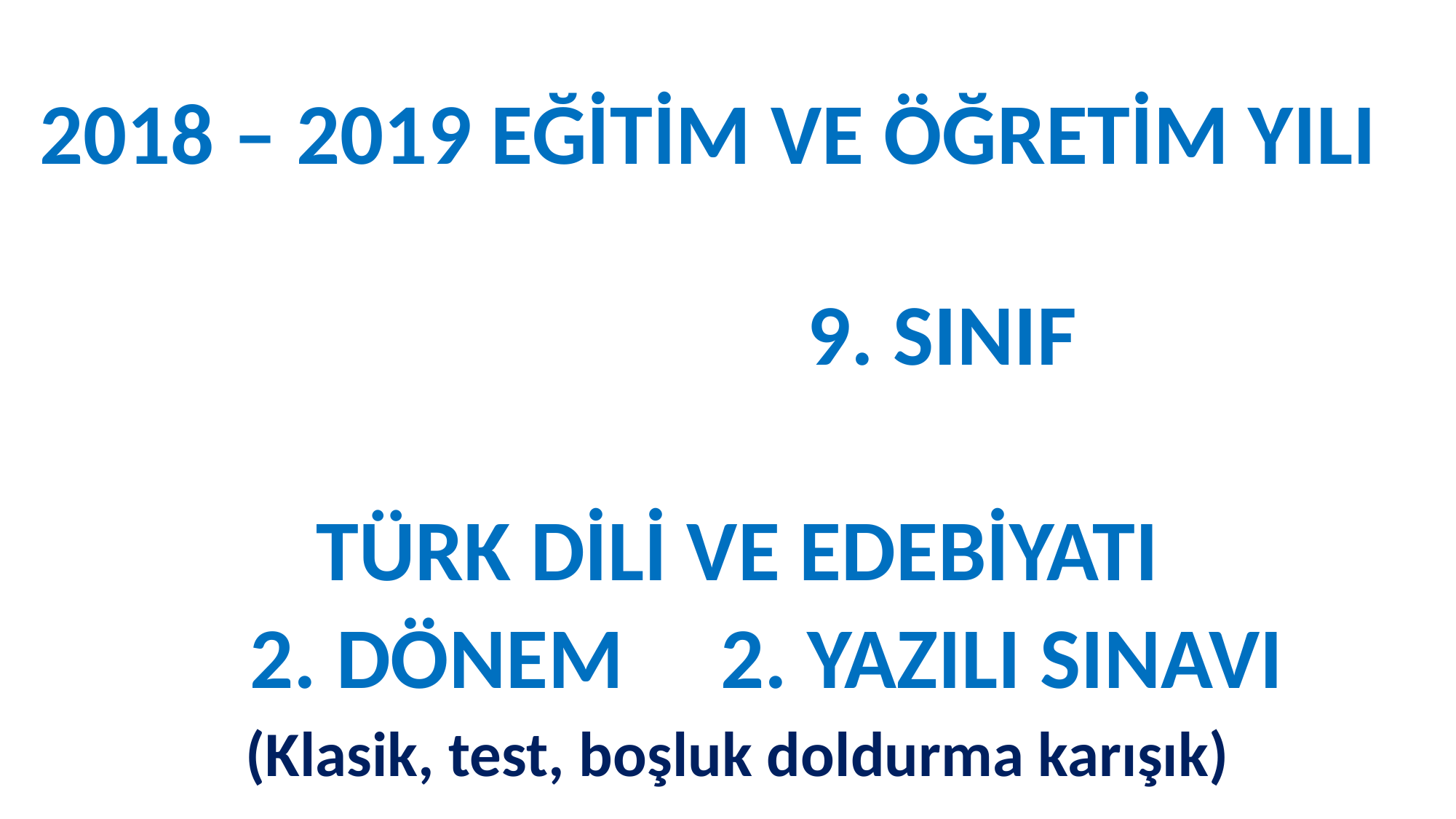

2018 – 2019 EĞİTİM VE ÖĞRETİM YILI
                       9. SINIF

  TÜRK DİLİ VE EDEBİYATI
    2. DÖNEM     2. YAZILI SINAVI
(Klasik, test, boşluk doldurma karışık)